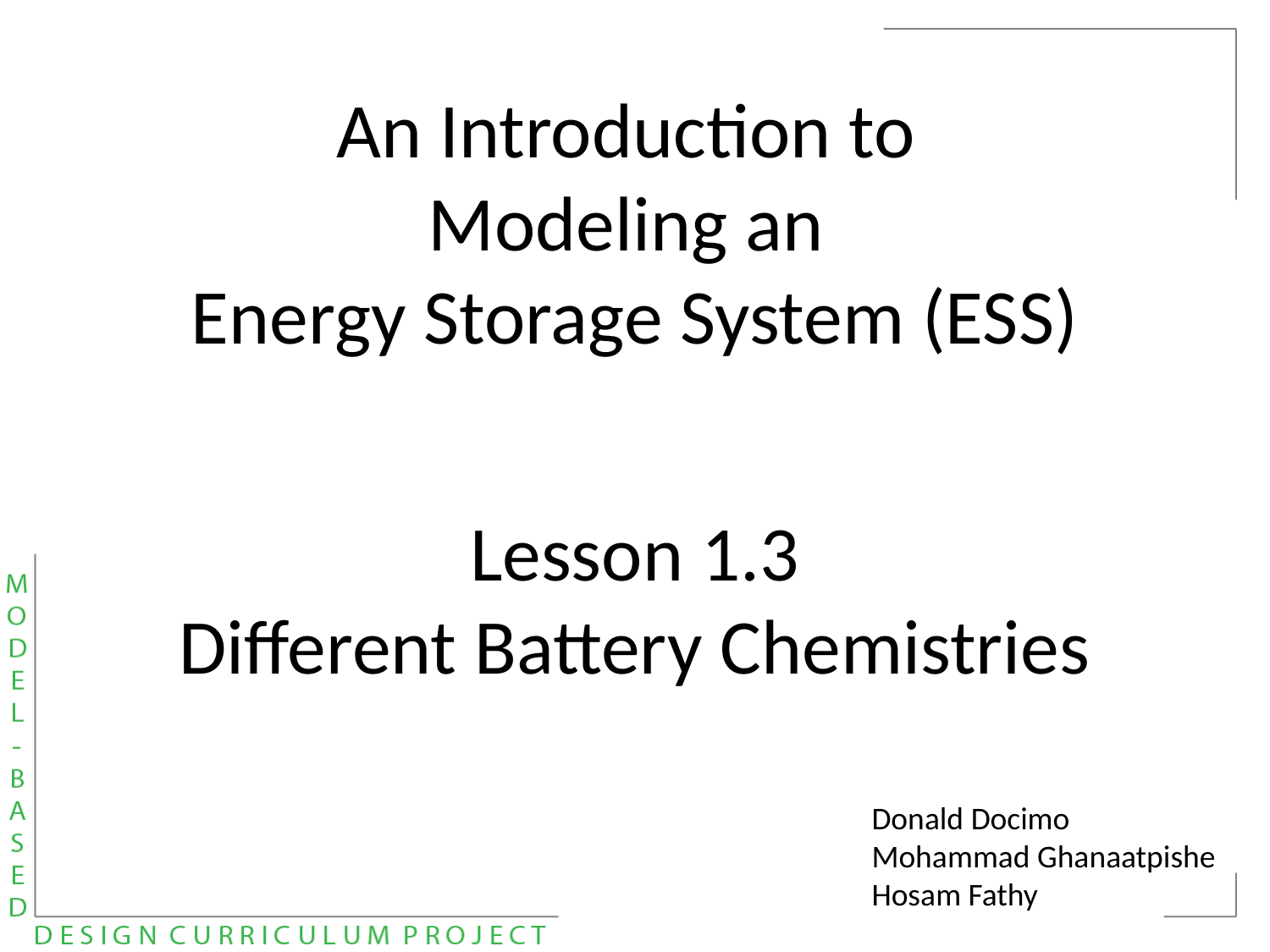

An Introduction to
Modeling an
Energy Storage System (ESS)
Lesson 1.3
Different Battery Chemistries
Donald Docimo
Mohammad Ghanaatpishe
Hosam Fathy